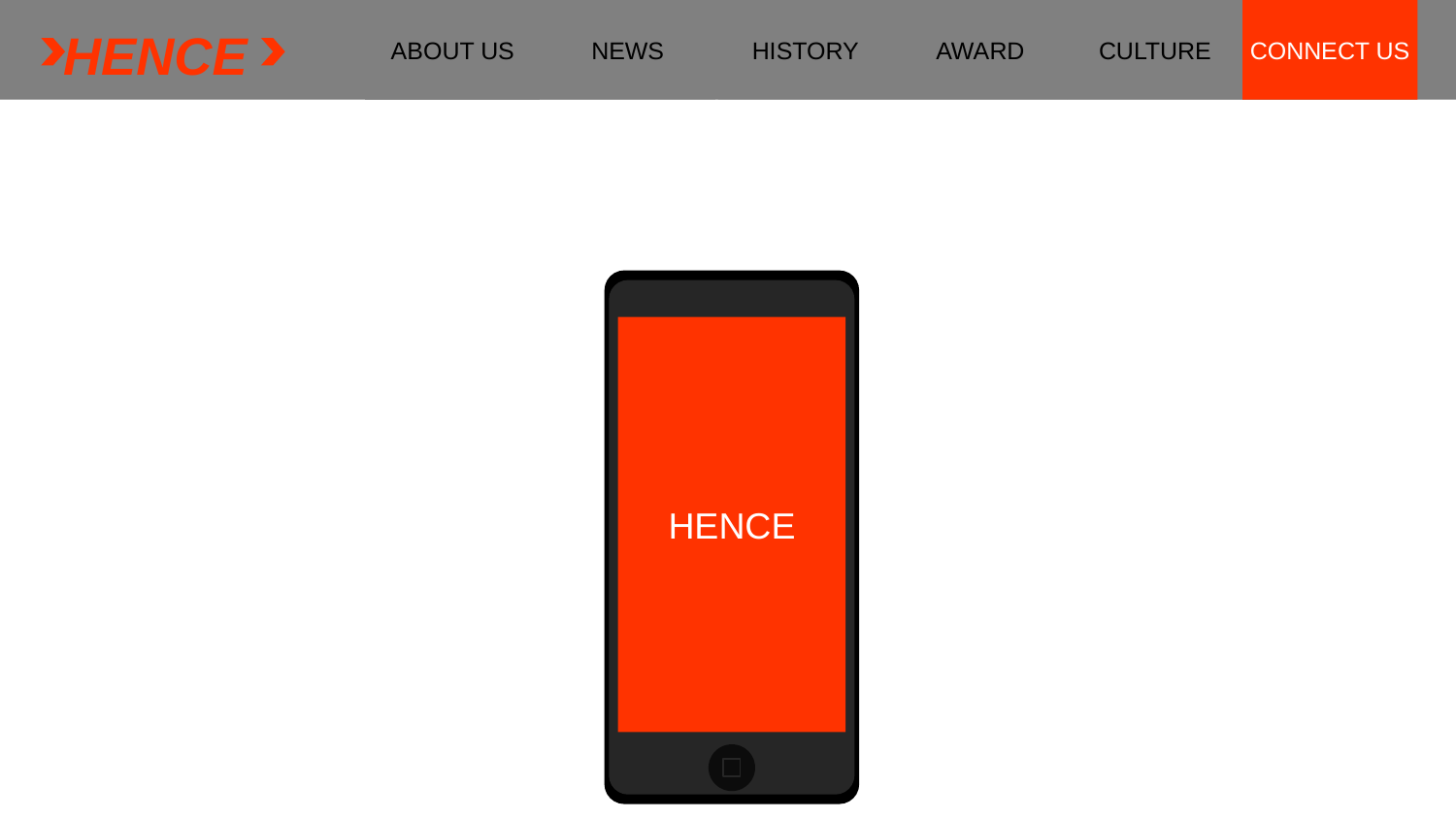

ABOUT US
NEWS
HISTORY
AWARD
CULTURE
CONNECT US
HENCE

ADD: NANNING CITY, GUANGXI ZHUANG AUTONOMOUS REGION, P.R.C. OF CHINA

TEL: 13878999201

HENCE

FAX: 0771-5389322